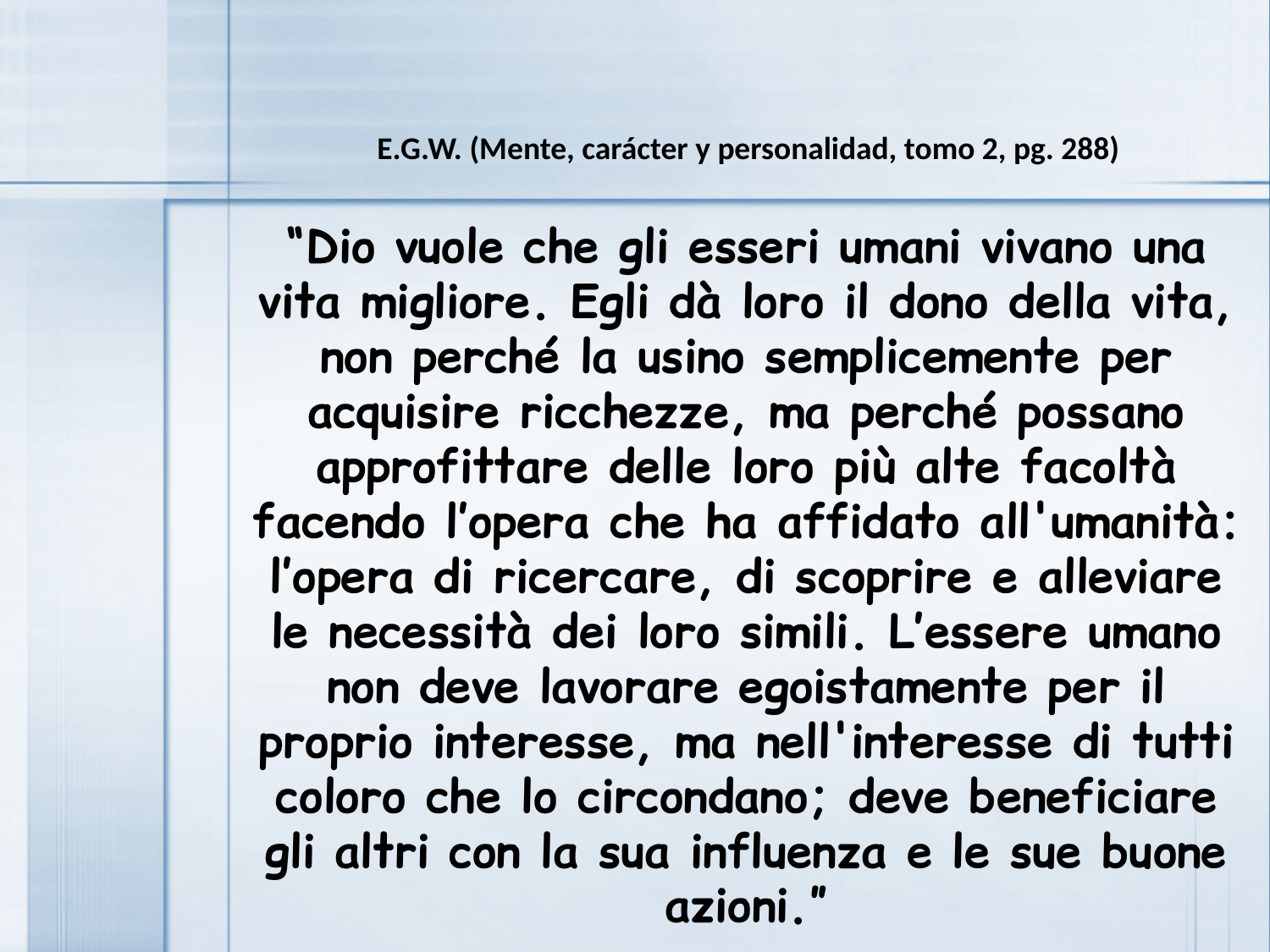

E.G.W. (Mente, carácter y personalidad, tomo 2, pg. 288)
“Dio vuole che gli esseri umani vivano una vita migliore. Egli dà loro il dono della vita, non perché la usino semplicemente per acquisire ricchezze, ma perché possano approfittare delle loro più alte facoltà facendo l’opera che ha affidato all'umanità: l’opera di ricercare, di scoprire e alleviare le necessità dei loro simili. L’essere umano non deve lavorare egoistamente per il proprio interesse, ma nell'interesse di tutti coloro che lo circondano; deve beneficiare gli altri con la sua influenza e le sue buone azioni.”